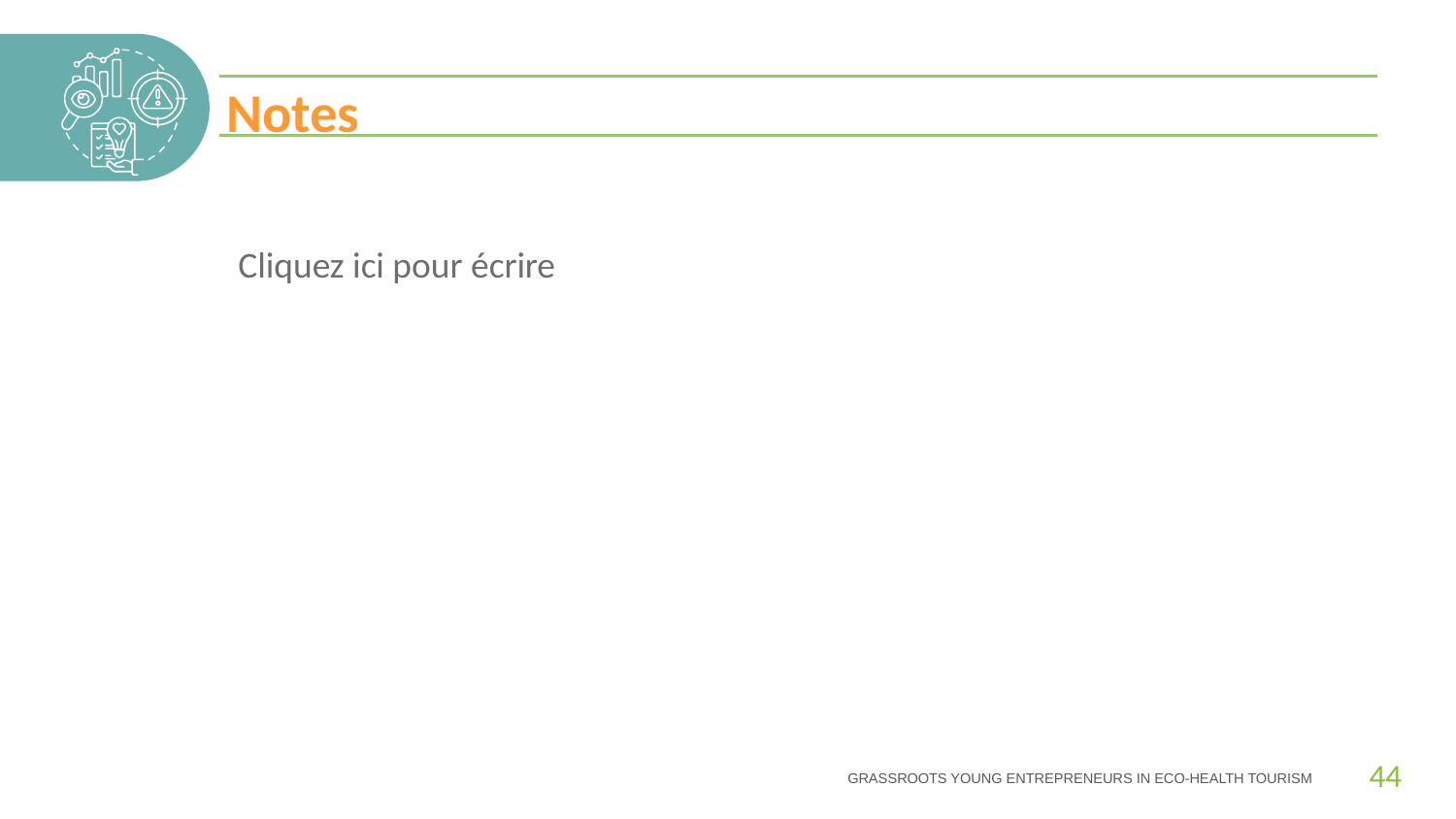

Notes

Cliquez ici pour écrire

44
GRASSROOTS YOUNG ENTREPRENEURS IN ECO-HEALTH TOURISM